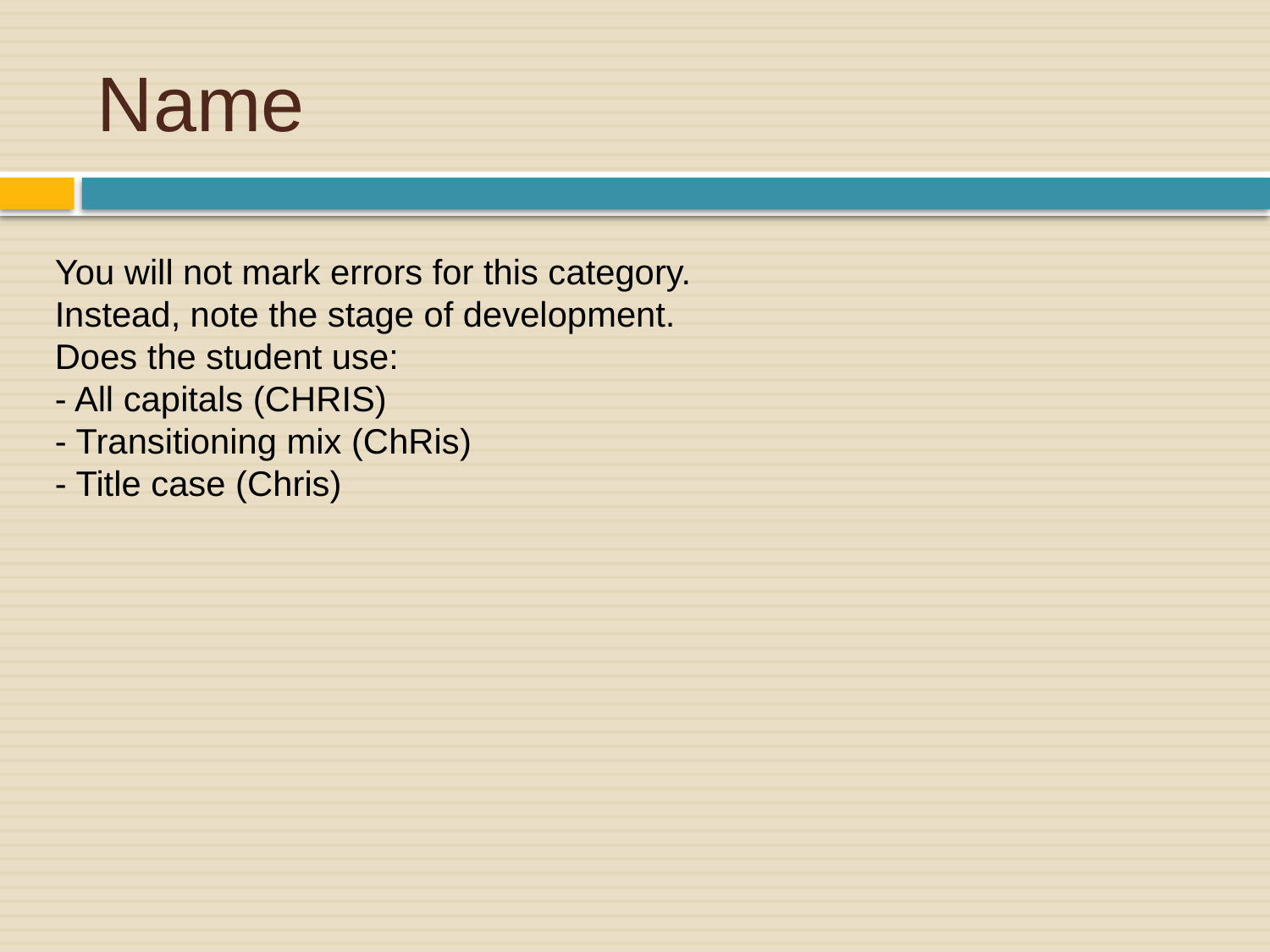

# Name
You will not mark errors for this category. Instead, note the stage of development. Does the student use:
- All capitals (CHRIS)
- Transitioning mix (ChRis)
- Title case (Chris)